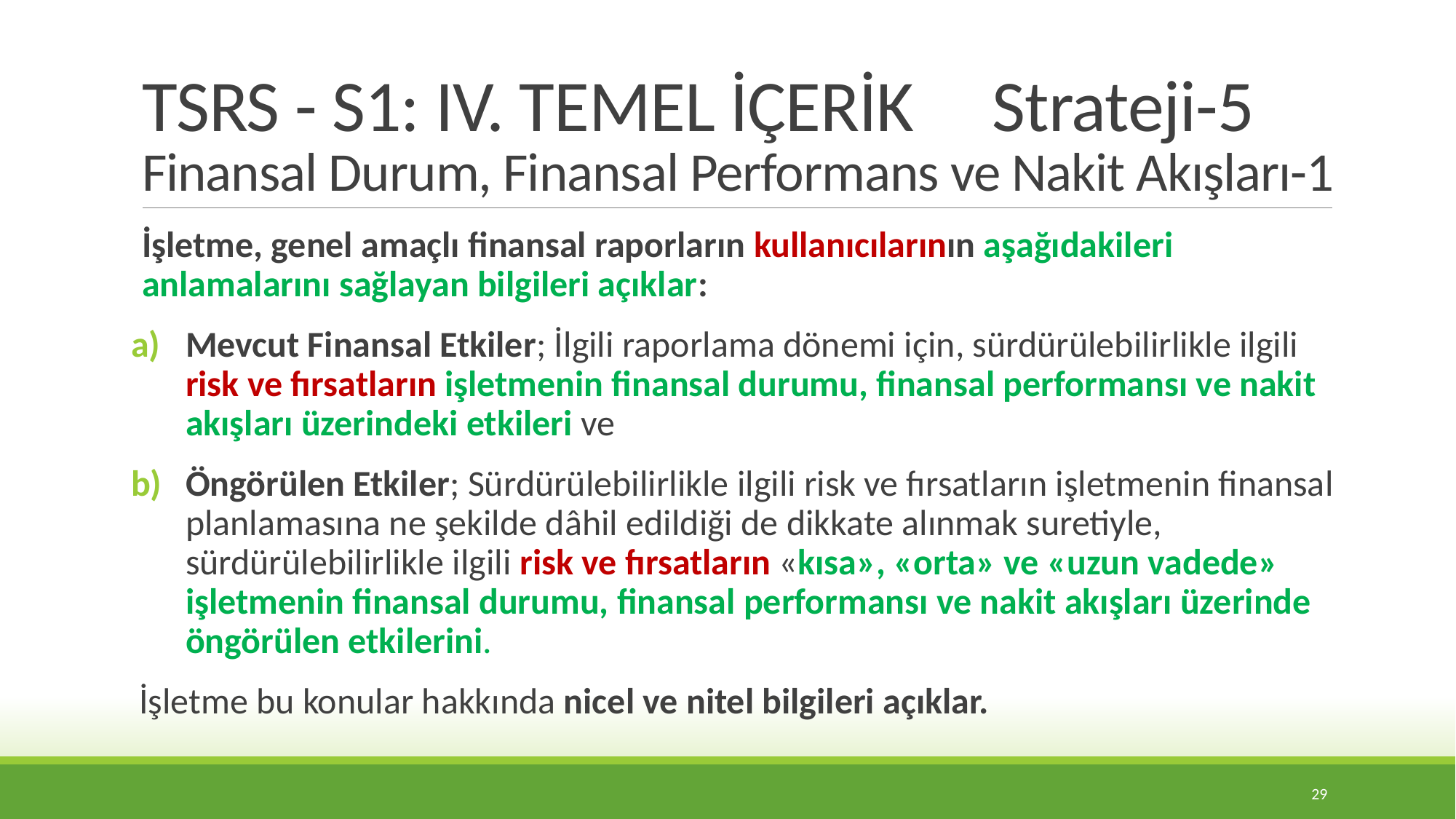

# TSRS - S1: IV. TEMEL İÇERİK     Strateji-5 Finansal Durum, Finansal Performans ve Nakit Akışları-1
İşletme, genel amaçlı finansal raporların kullanıcılarının aşağıdakileri anlamalarını sağlayan bilgileri açıklar:
Mevcut Finansal Etkiler; İlgili raporlama dönemi için, sürdürülebilirlikle ilgili risk ve fırsatların işletmenin finansal durumu, finansal performansı ve nakit akışları üzerindeki etkileri ve
Öngörülen Etkiler; Sürdürülebilirlikle ilgili risk ve fırsatların işletmenin finansal planlamasına ne şekilde dâhil edildiği de dikkate alınmak suretiyle, sürdürülebilirlikle ilgili risk ve fırsatların «kısa», «orta» ve «uzun vadede» işletmenin finansal durumu, finansal performansı ve nakit akışları üzerinde öngörülen etkilerini.
 İşletme bu konular hakkında nicel ve nitel bilgileri açıklar.
29